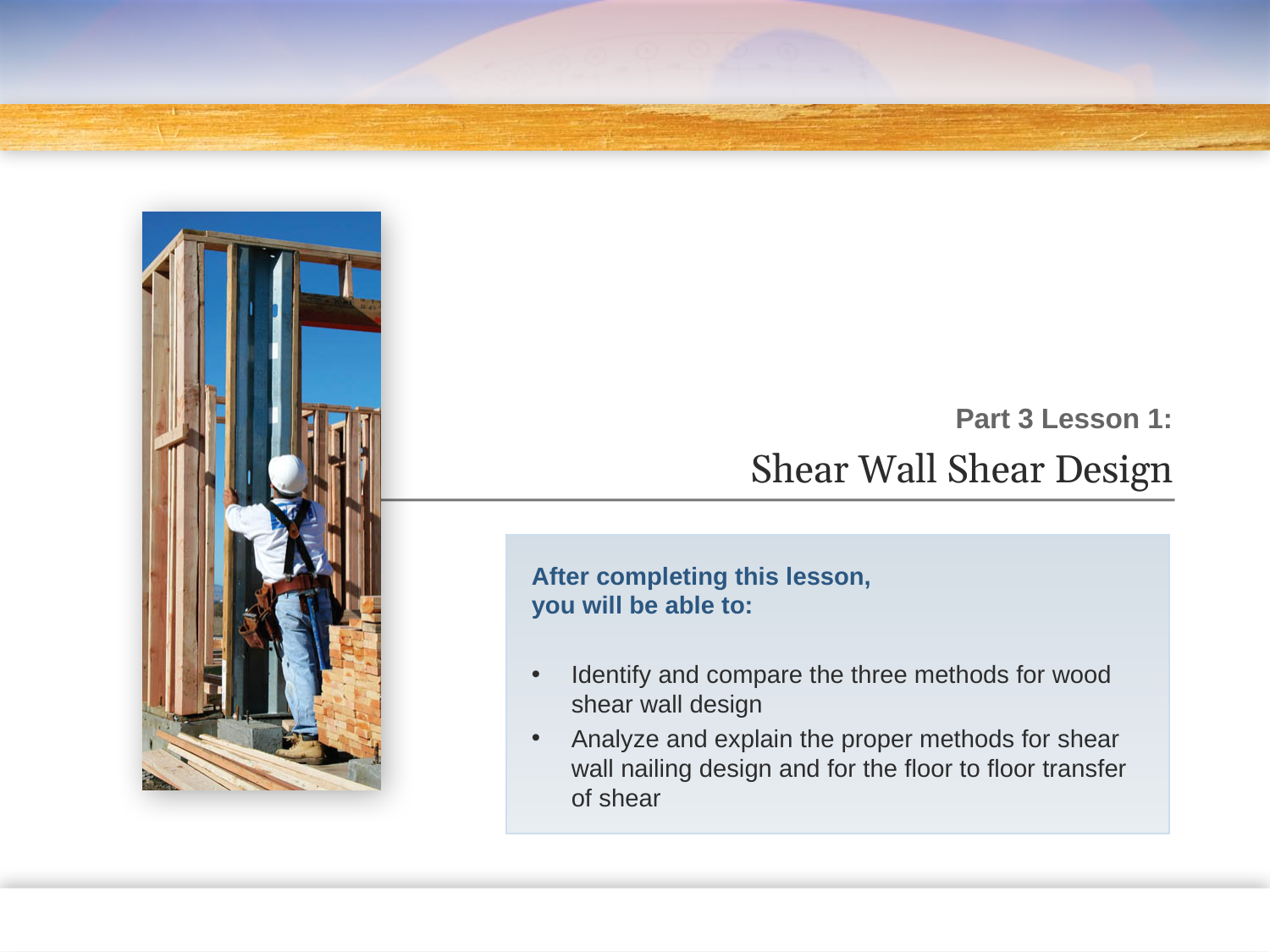

Part 3 Lesson 1:
Shear Wall Shear Design
After completing this lesson,
you will be able to:

Identify and compare the three methods for wood shear wall design
Analyze and explain the proper methods for shear wall nailing design and for the floor to floor transfer of shear